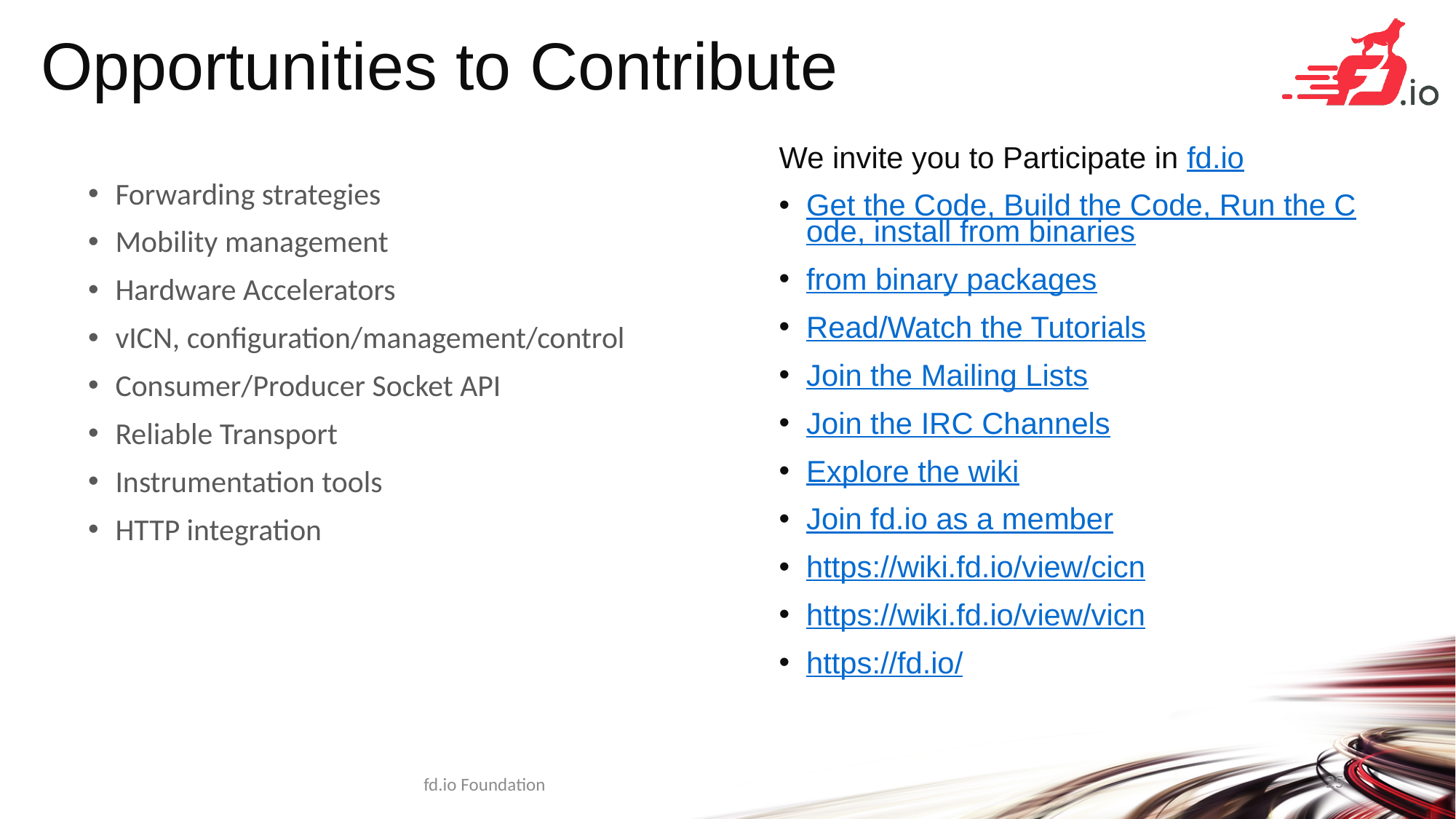

# Opportunities to Contribute
We invite you to Participate in fd.io
Get the Code, Build the Code, Run the Code, install from binaries
from binary packages
Read/Watch the Tutorials
Join the Mailing Lists
Join the IRC Channels
Explore the wiki
Join fd.io as a member
https://wiki.fd.io/view/cicn
https://wiki.fd.io/view/vicn
https://fd.io/

Forwarding strategies
Mobility management
Hardware Accelerators
vICN, configuration/management/control
Consumer/Producer Socket API
Reliable Transport
Instrumentation tools
HTTP integration
25
fd.io Foundation